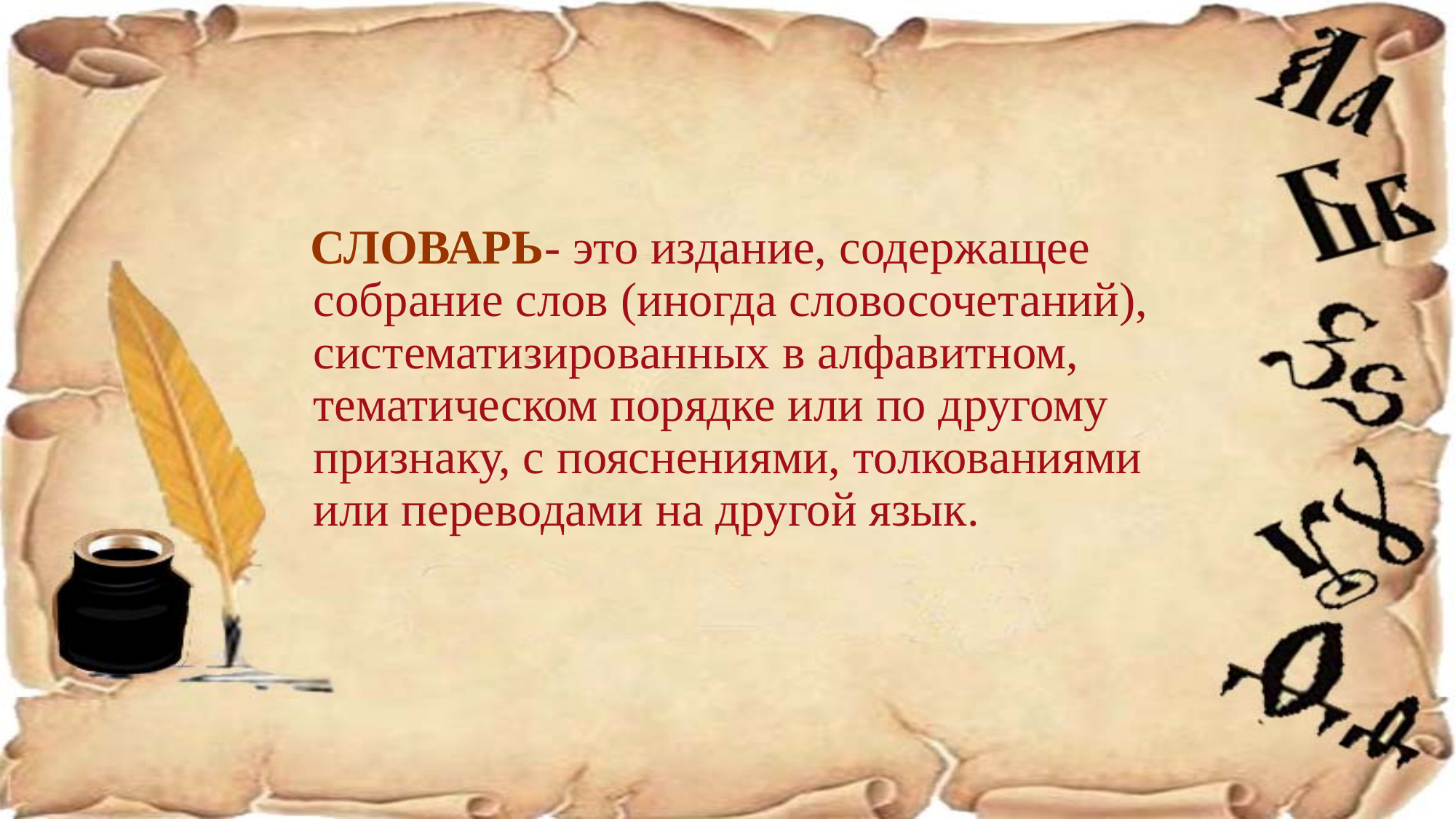

СЛОВАРЬ- это издание, содержащее собрание слов (иногда словосочетаний), систематизированных в алфавитном, тематическом порядке или по другому признаку, с пояснениями, толкованиями или переводами на другой язык.